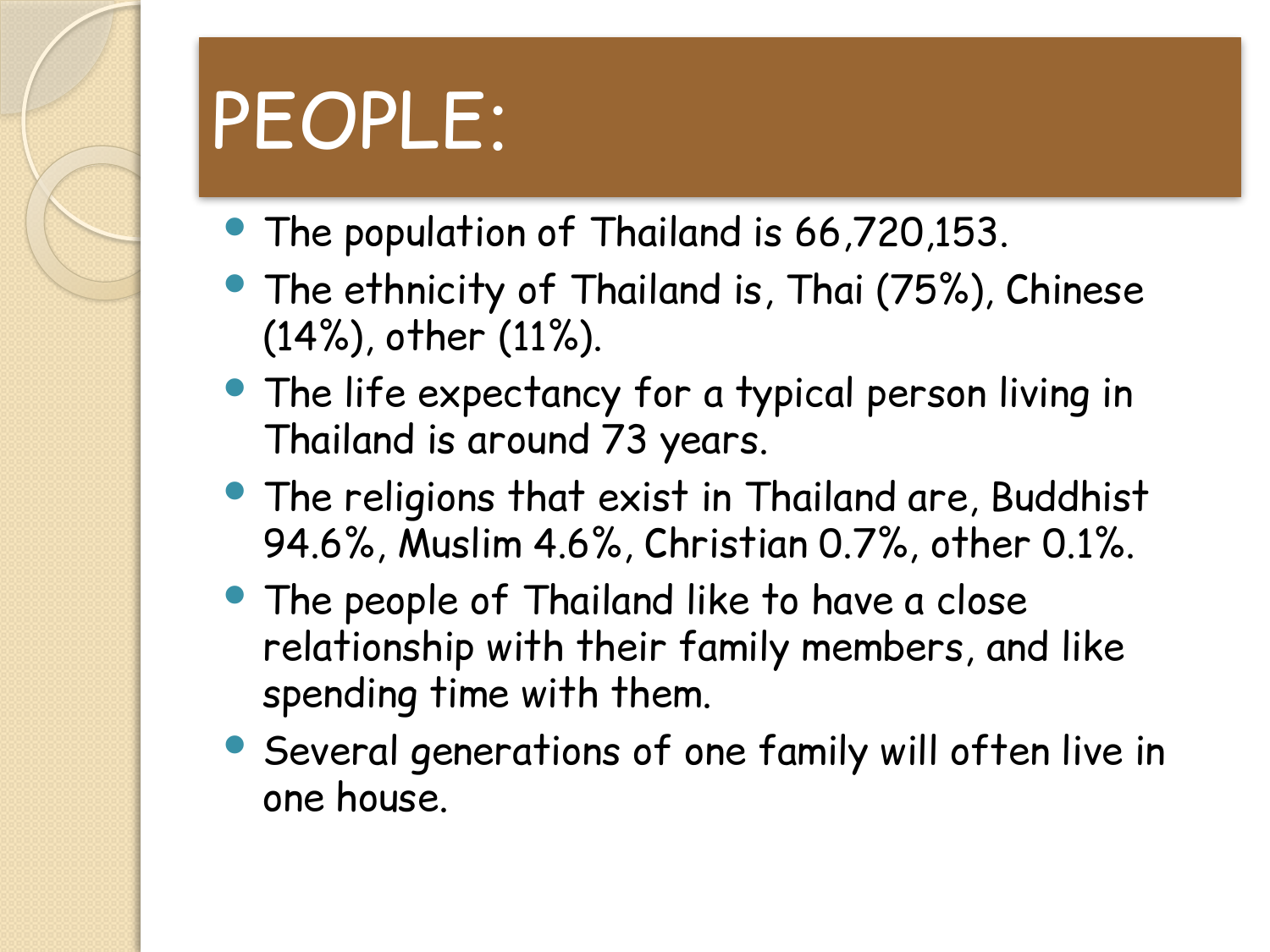

# PEOPLE:
The population of Thailand is 66,720,153.
The ethnicity of Thailand is, Thai (75%), Chinese (14%), other (11%).
The life expectancy for a typical person living in Thailand is around 73 years.
The religions that exist in Thailand are, Buddhist 94.6%, Muslim 4.6%, Christian 0.7%, other 0.1%.
The people of Thailand like to have a close relationship with their family members, and like spending time with them.
Several generations of one family will often live in one house.